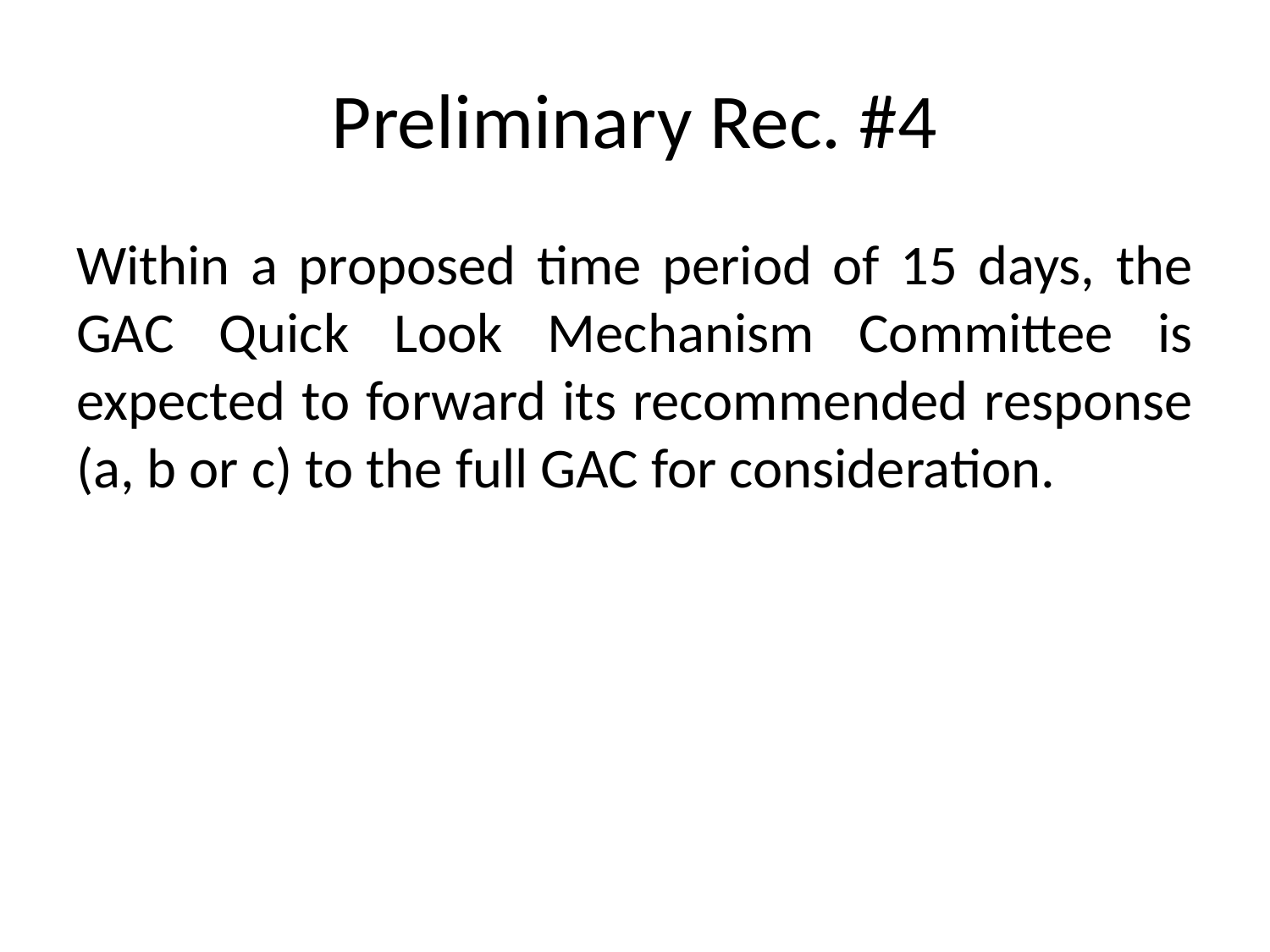

# Preliminary Rec. #4
Within a proposed time period of 15 days, the GAC Quick Look Mechanism Committee is expected to forward its recommended response (a, b or c) to the full GAC for consideration.